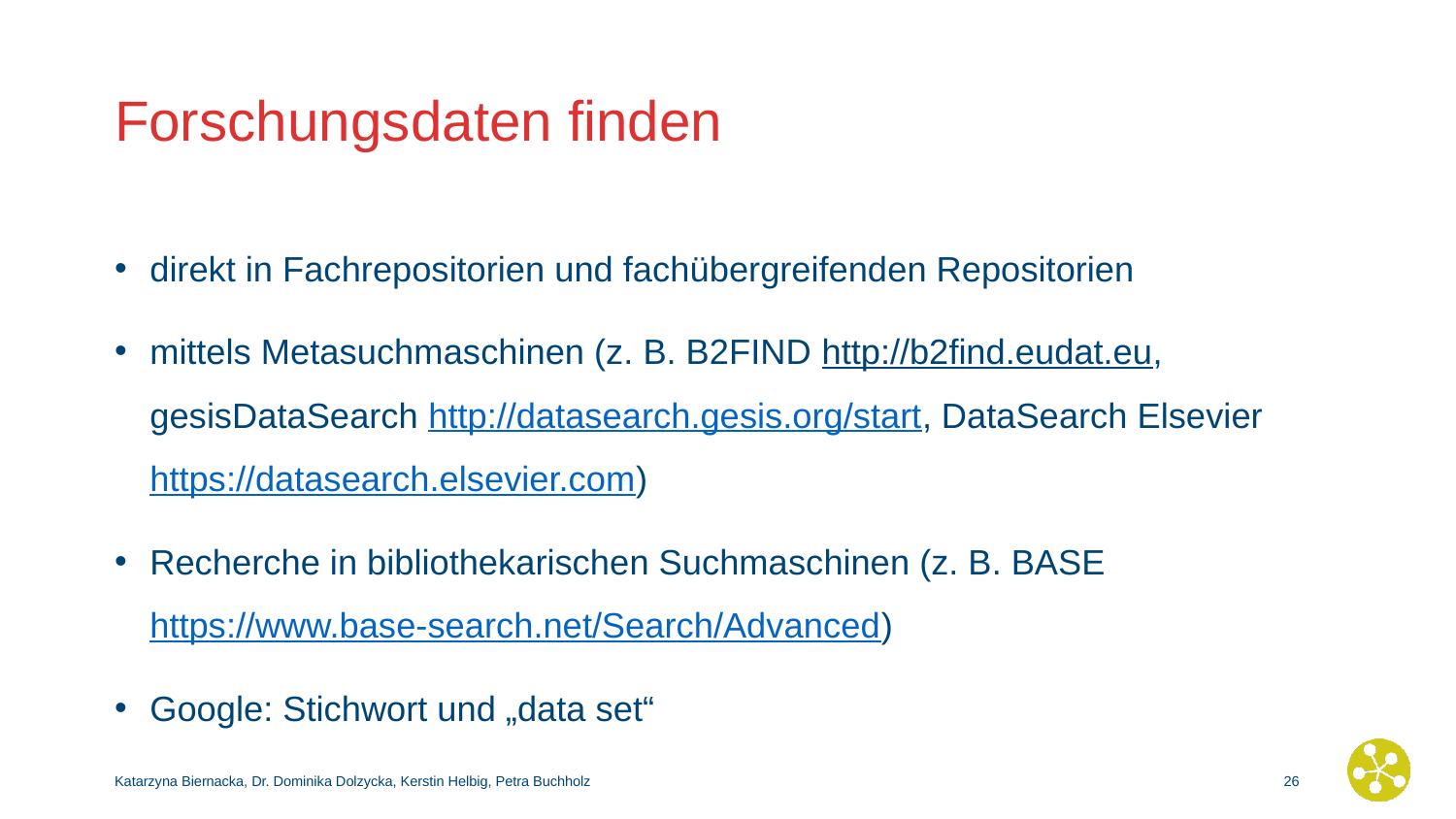

# Forschungsdaten finden
direkt in Fachrepositorien und fachübergreifenden Repositorien
mittels Metasuchmaschinen (z. B. B2FIND http://b2find.eudat.eu, gesisDataSearch http://datasearch.gesis.org/start, DataSearch Elsevier https://datasearch.elsevier.com)
Recherche in bibliothekarischen Suchmaschinen (z. B. BASE https://www.base-search.net/Search/Advanced)
Google: Stichwort und „data set“
Katarzyna Biernacka, Dr. Dominika Dolzycka, Kerstin Helbig, Petra Buchholz
26